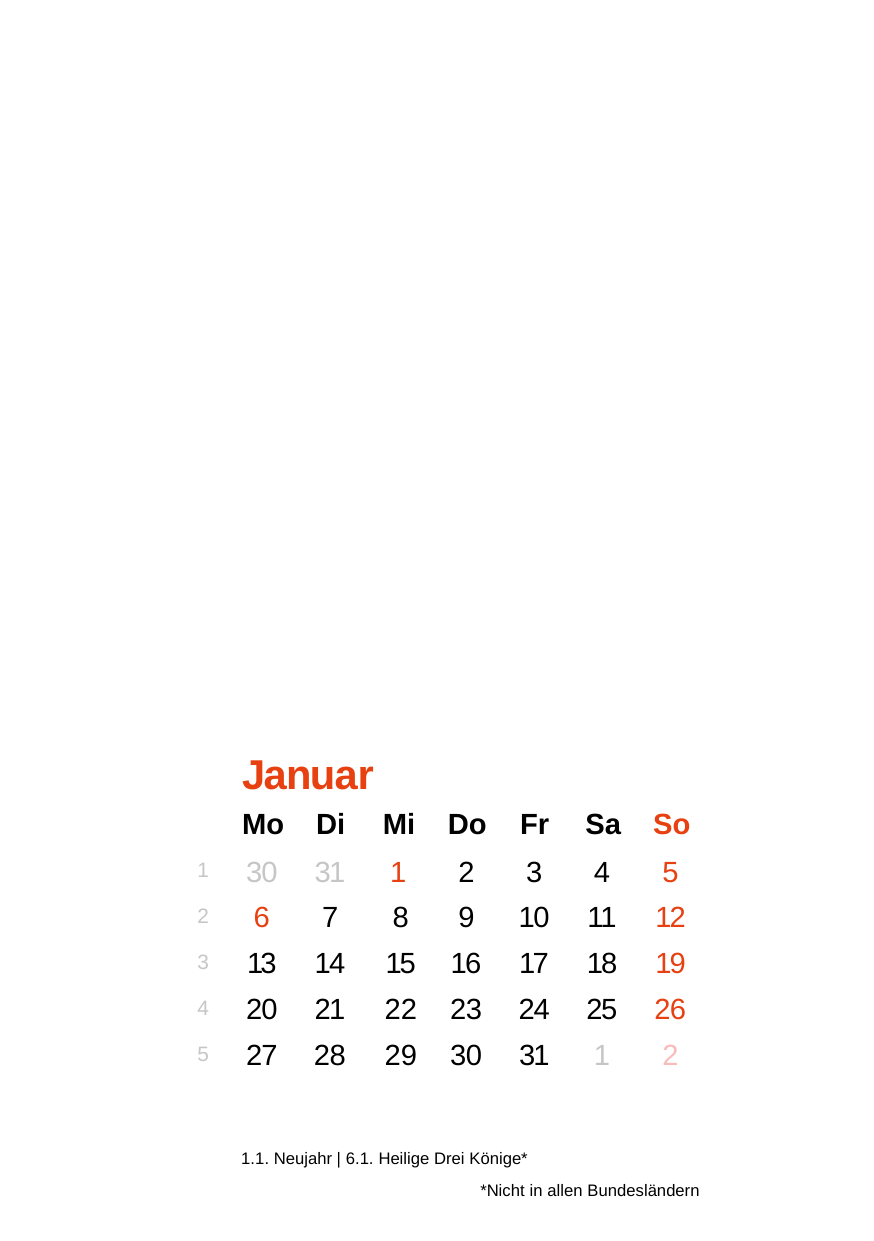

J
a
n
u
ar
Mo
Di
Mi
Do
Fr
Sa
So
3
0
3
1
1
2
3
4
5
1
8
9
1
0
1
1
1
2
6
7
2
1
3
1
4
1
5
1
6
1
7
1
8
1
9
3
2
0
2
1
2
2
2
3
2
4
2
5
2
6
4
2
7
2
8
2
9
3
0
3
1
1
2
5
1.1. Neujahr | 6.1. Heilige Drei Könige*
*Nicht in allen Bundesländern